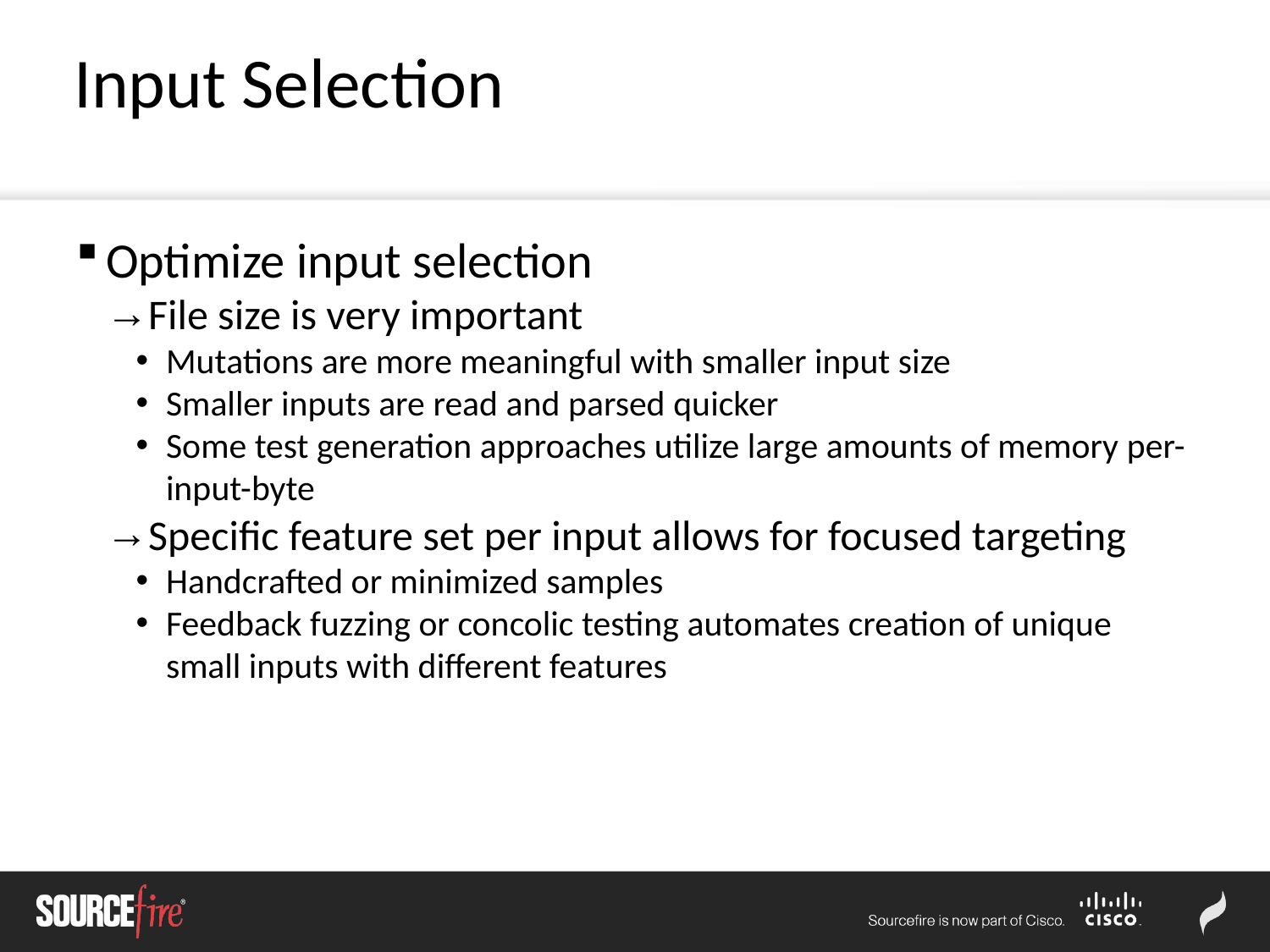

Input Selection
Optimize input selection
File size is very important
Mutations are more meaningful with smaller input size
Smaller inputs are read and parsed quicker
Some test generation approaches utilize large amounts of memory per-input-byte
Specific feature set per input allows for focused targeting
Handcrafted or minimized samples
Feedback fuzzing or concolic testing automates creation of unique small inputs with different features